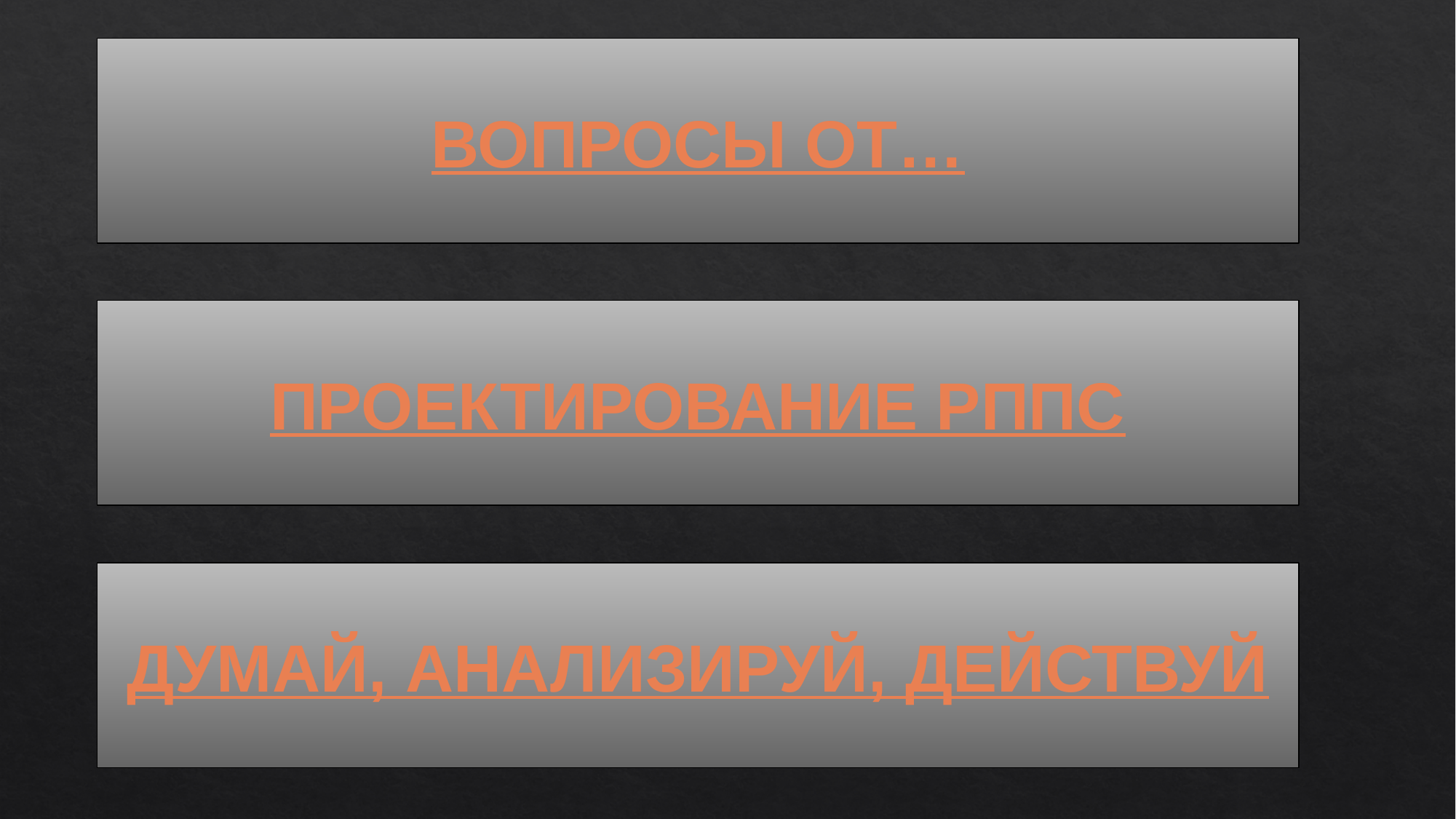

ВОПРОСЫ ОТ…
ПРОЕКТИРОВАНИЕ РППС
ДУМАЙ, АНАЛИЗИРУЙ, ДЕЙСТВУЙ